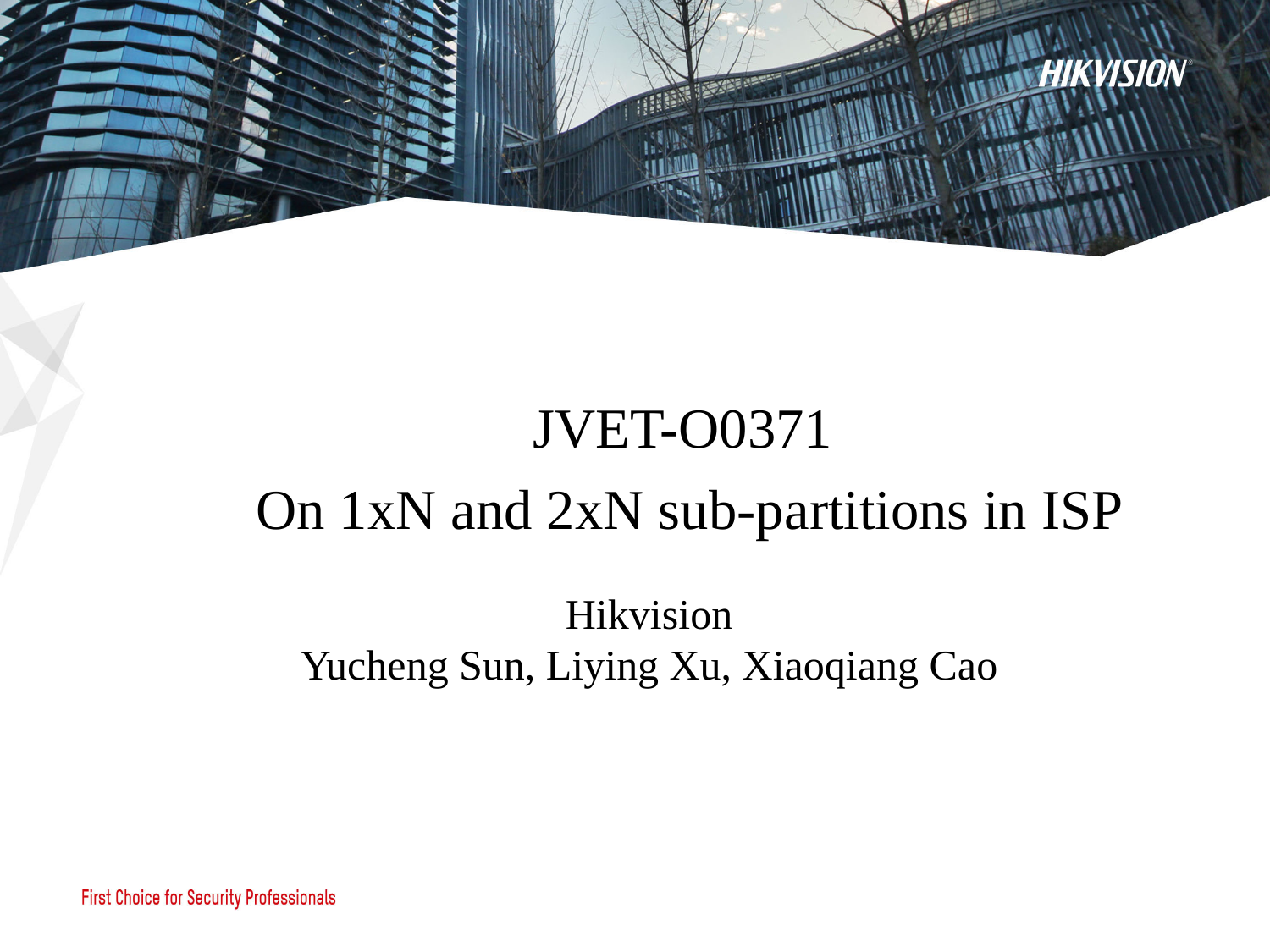

JVET-O0371
 On 1xN and 2xN sub-partitions in ISP

Hikvision
Yucheng Sun, Liying Xu, Xiaoqiang Cao